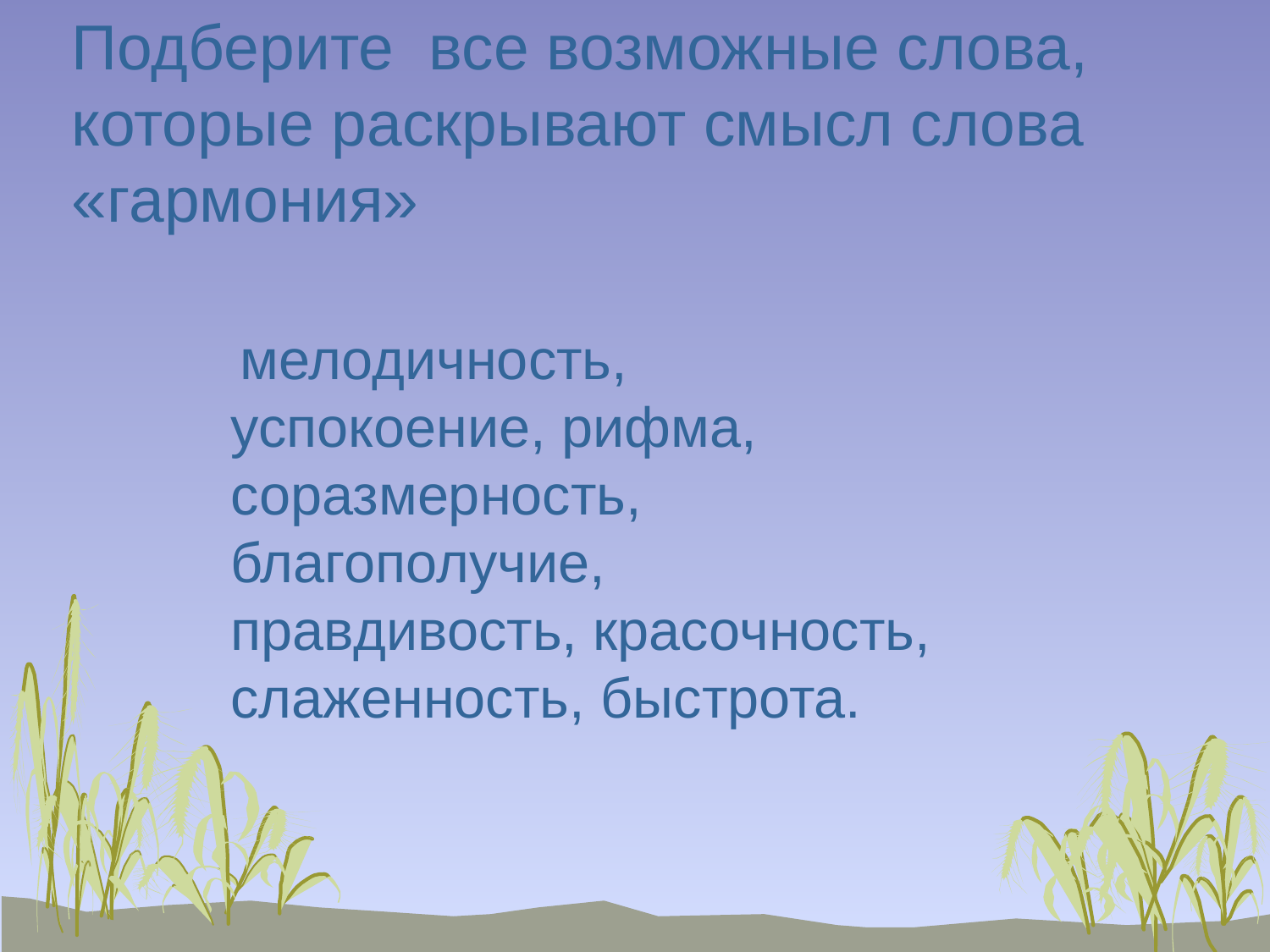

Подберите  все возможные слова, которые раскрывают смысл слова «гармония»
 мелодичность, успокоение, рифма, соразмерность, благополучие, правдивость, красочность, слаженность, быстрота.